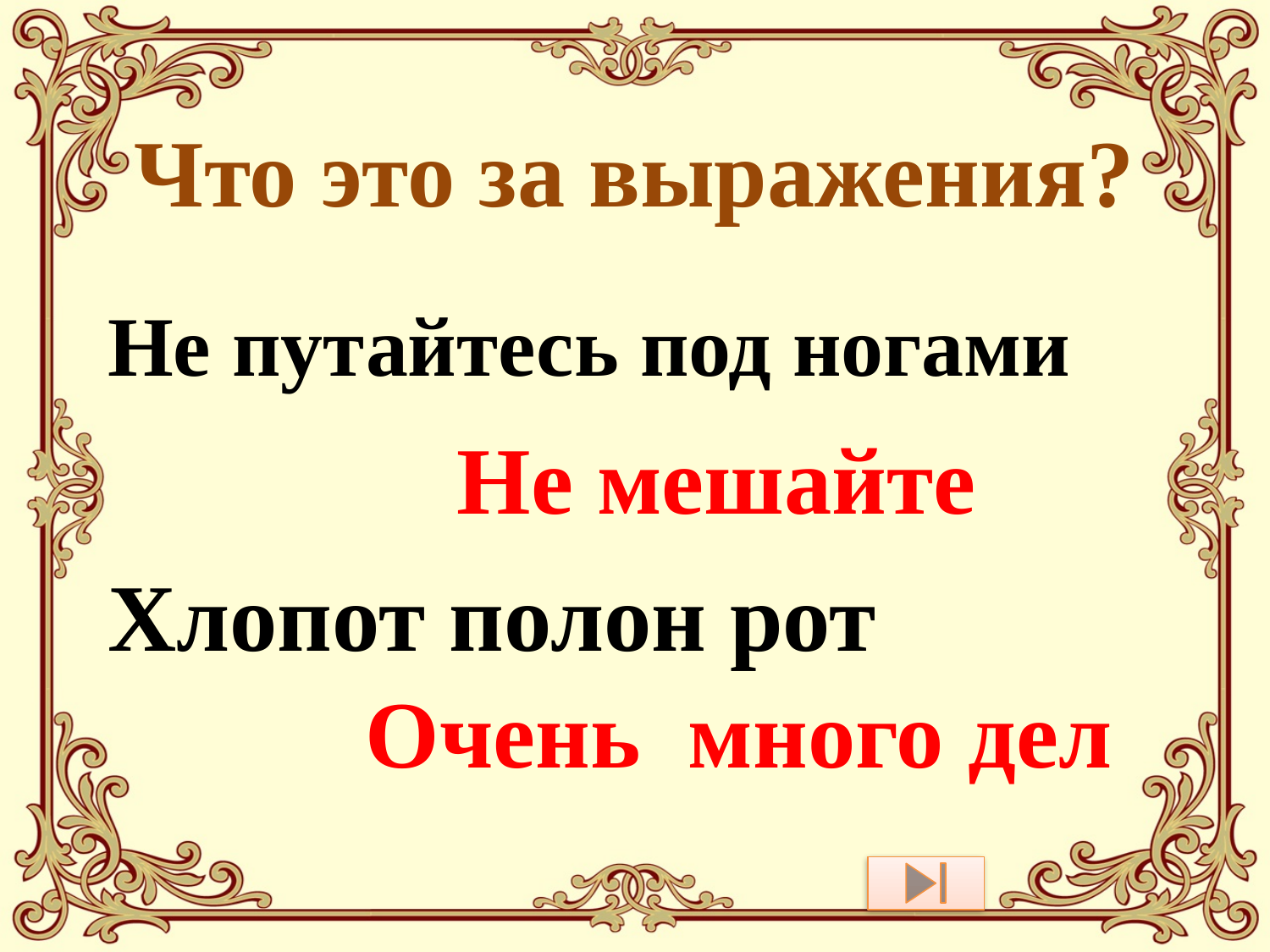

Что это за выражения?
Не путайтесь под ногами

Не мешайте
Хлопот полон рот
Очень  много дел